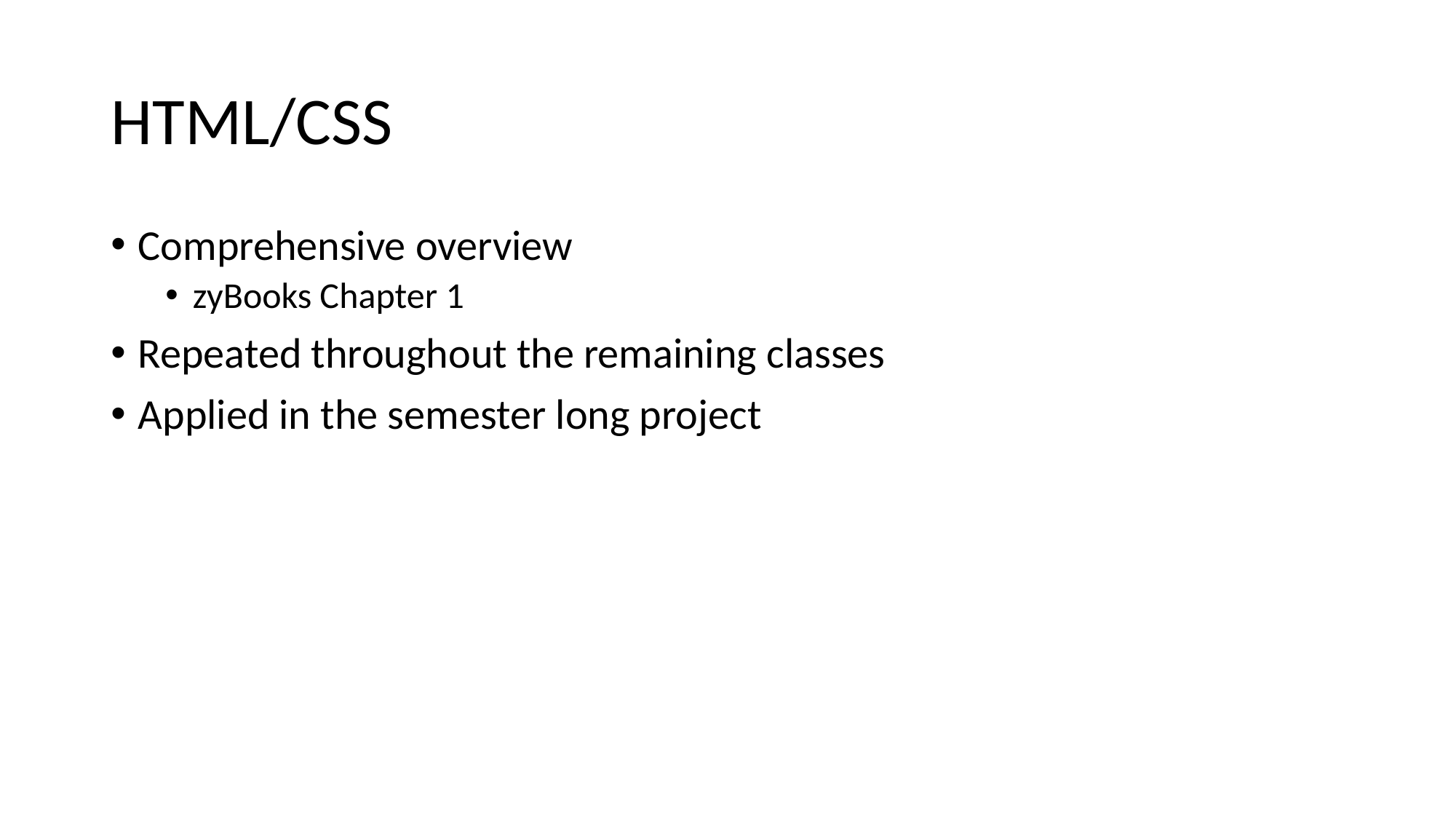

# HTML/CSS
Comprehensive overview
zyBooks Chapter 1
Repeated throughout the remaining classes
Applied in the semester long project